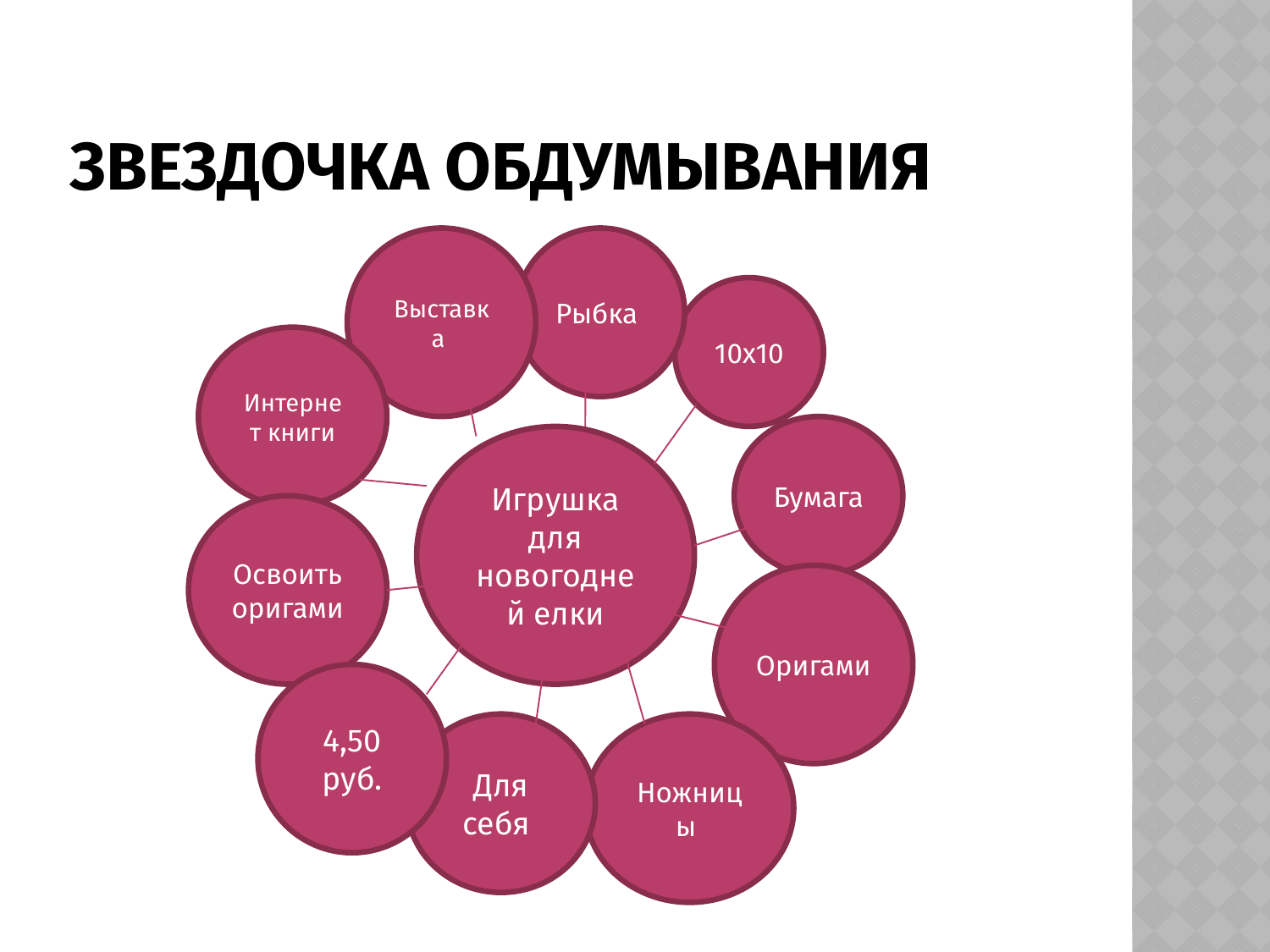

# Звездочка обдумывания

Выставка
Рыбка
10х10
Интернет книги
Бумага
Игрушка для новогодней елки
Освоить оригами
Оригами
4,50 руб.
Для себя
Ножницы